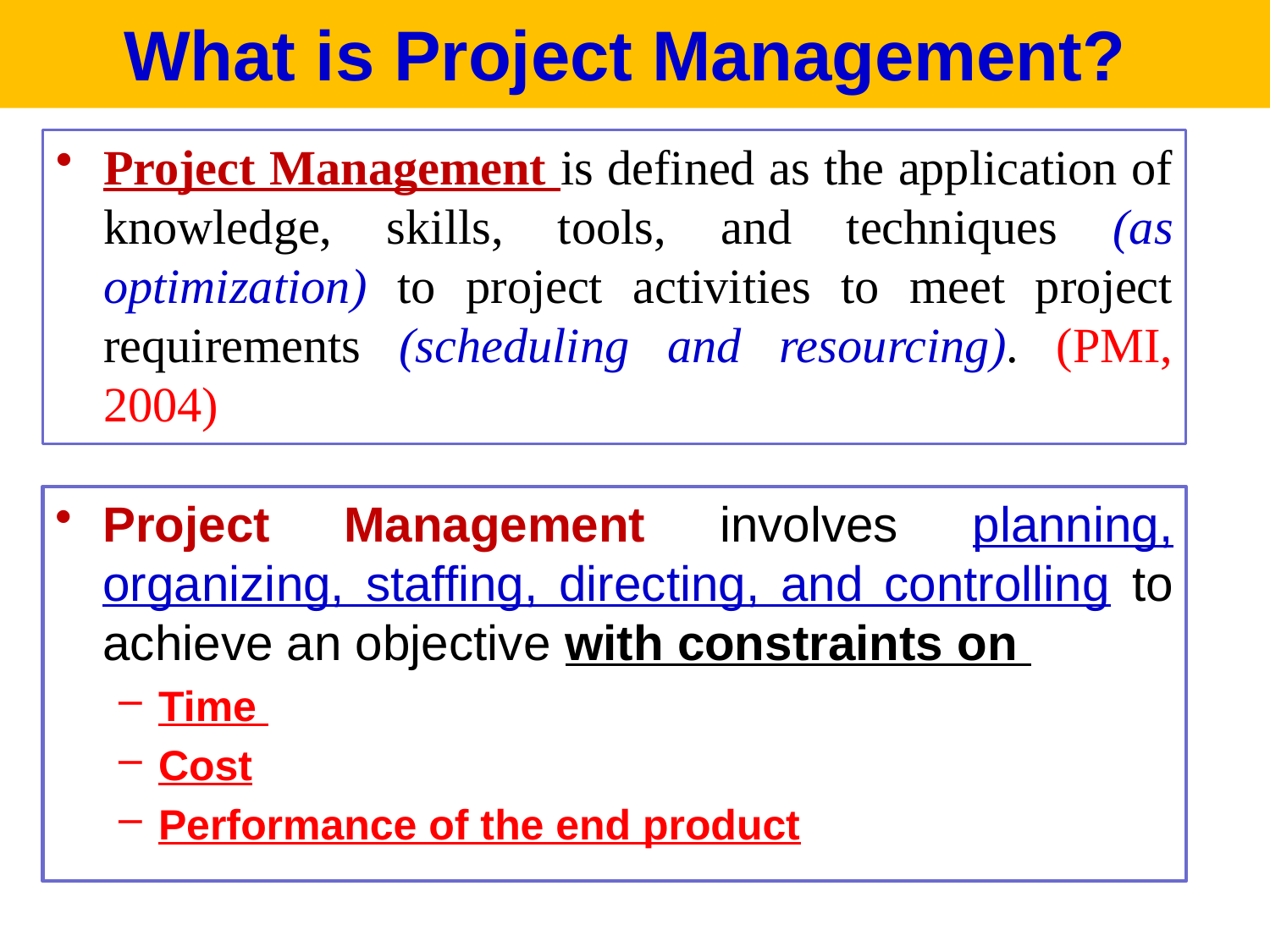

What is Project Management?
Project Management is defined as the application of knowledge, skills, tools, and techniques (as optimization) to project activities to meet project requirements (scheduling and resourcing). (PMI, 2004)
Project Management involves planning, organizing, staffing, directing, and controlling to achieve an objective with constraints on
Time
Cost
Performance of the end product